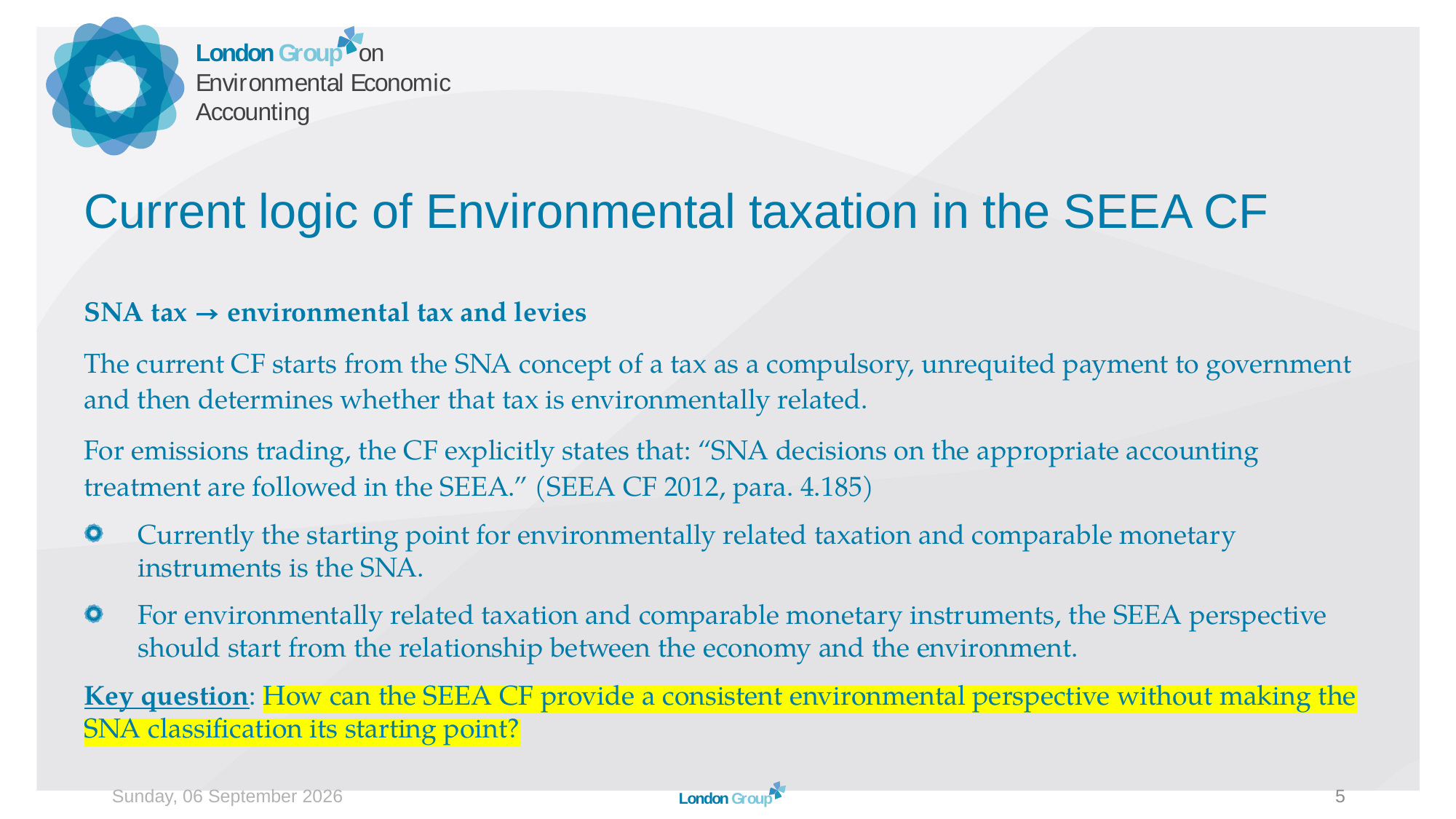

# Current logic of Environmental taxation in the SEEA CF
SNA tax → environmental tax and levies
The current CF starts from the SNA concept of a tax as a compulsory, unrequited payment to government and then determines whether that tax is environmentally related.
For emissions trading, the CF explicitly states that: “SNA decisions on the appropriate accounting treatment are followed in the SEEA.” (SEEA CF 2012, para. 4.185)
Currently the starting point for environmentally related taxation and comparable monetary instruments is the SNA.
For environmentally related taxation and comparable monetary instruments, the SEEA perspective should start from the relationship between the economy and the environment.
Key question: How can the SEEA CF provide a consistent environmental perspective without making the SNA classification its starting point?
Sunday, 06 September 2026